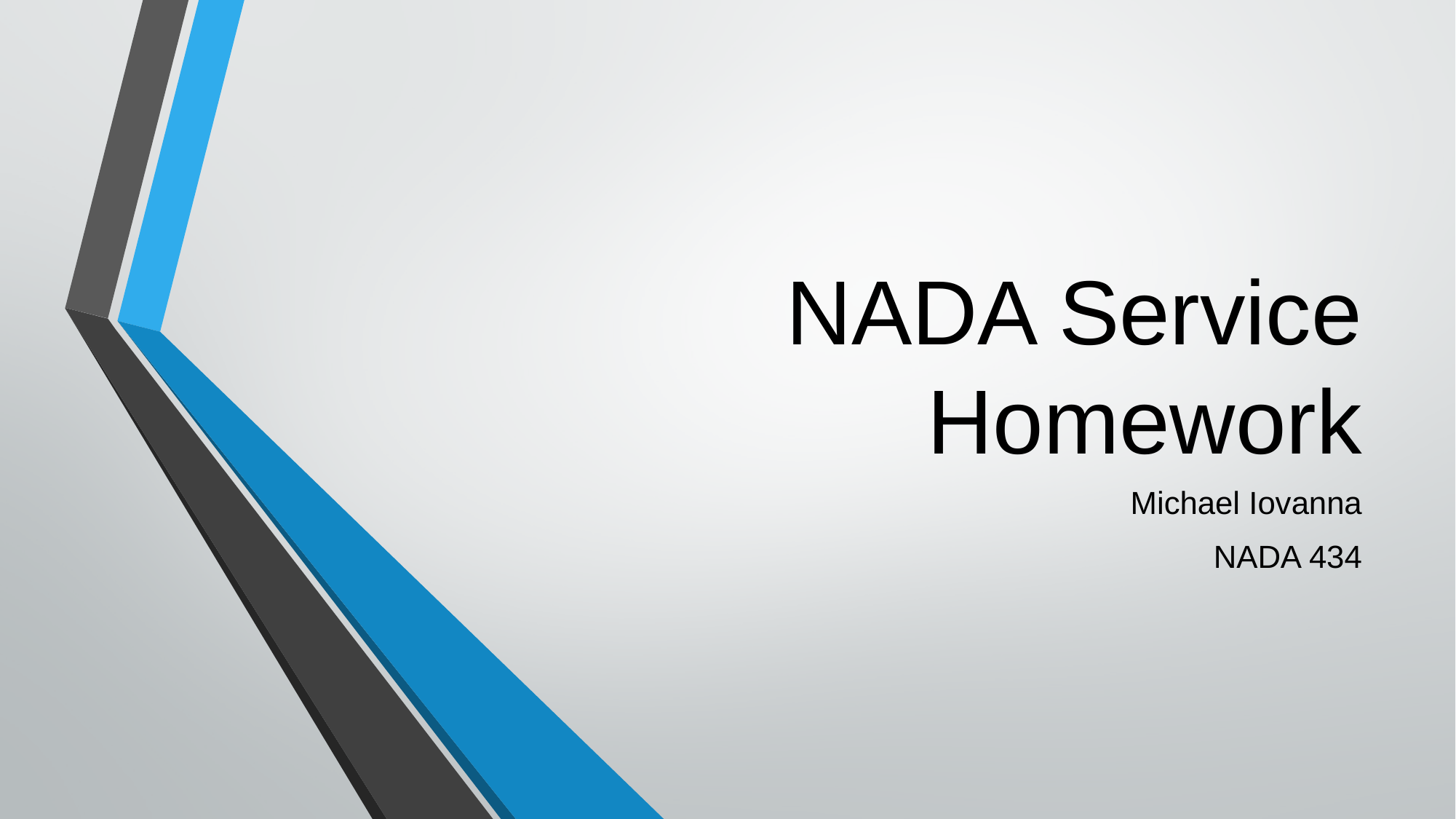

# NADA Service Homework
Michael Iovanna
NADA 434